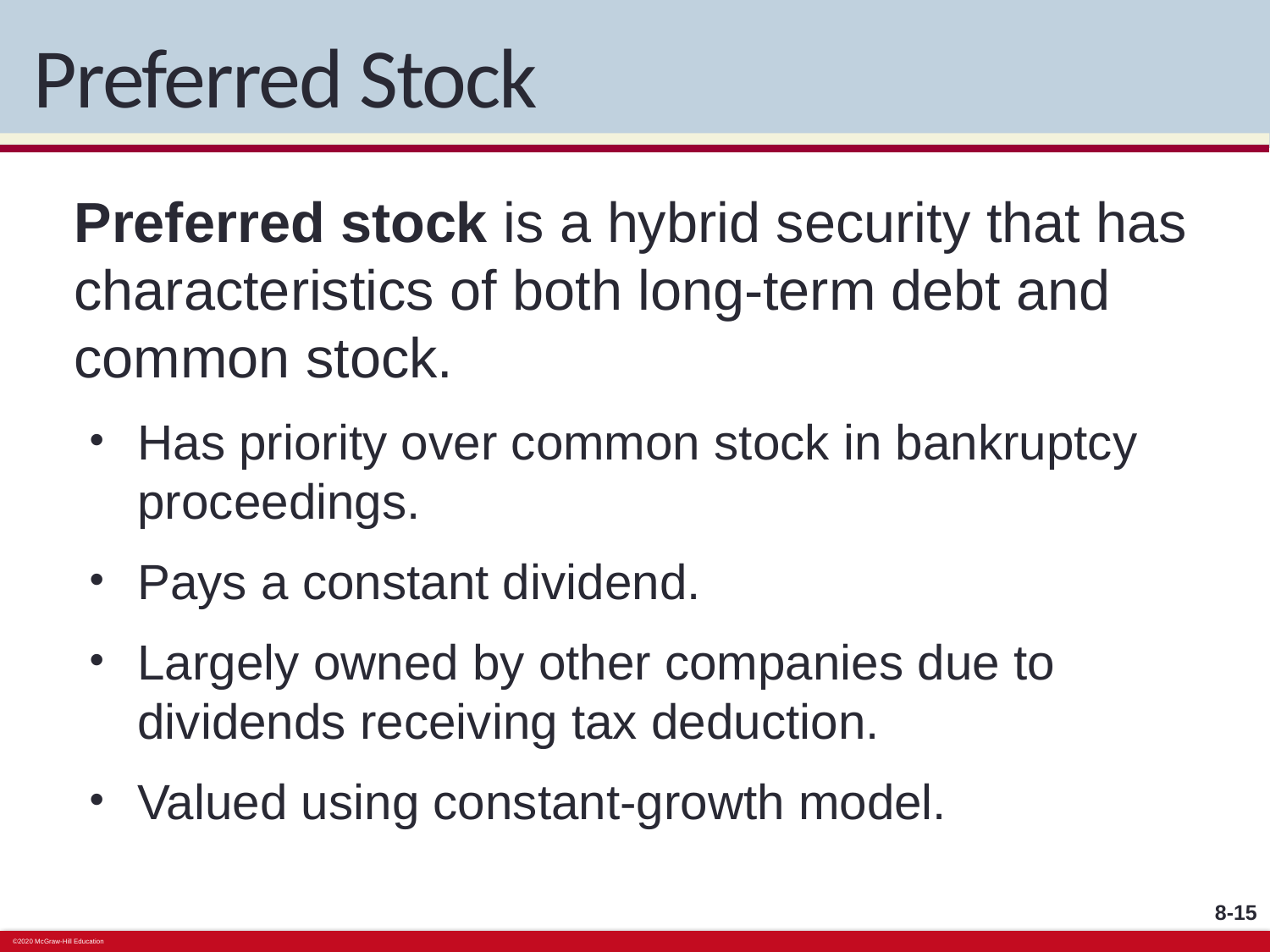

# Preferred Stock
Preferred stock is a hybrid security that has characteristics of both long-term debt and common stock.
Has priority over common stock in bankruptcy proceedings.
Pays a constant dividend.
Largely owned by other companies due to dividends receiving tax deduction.
Valued using constant-growth model.